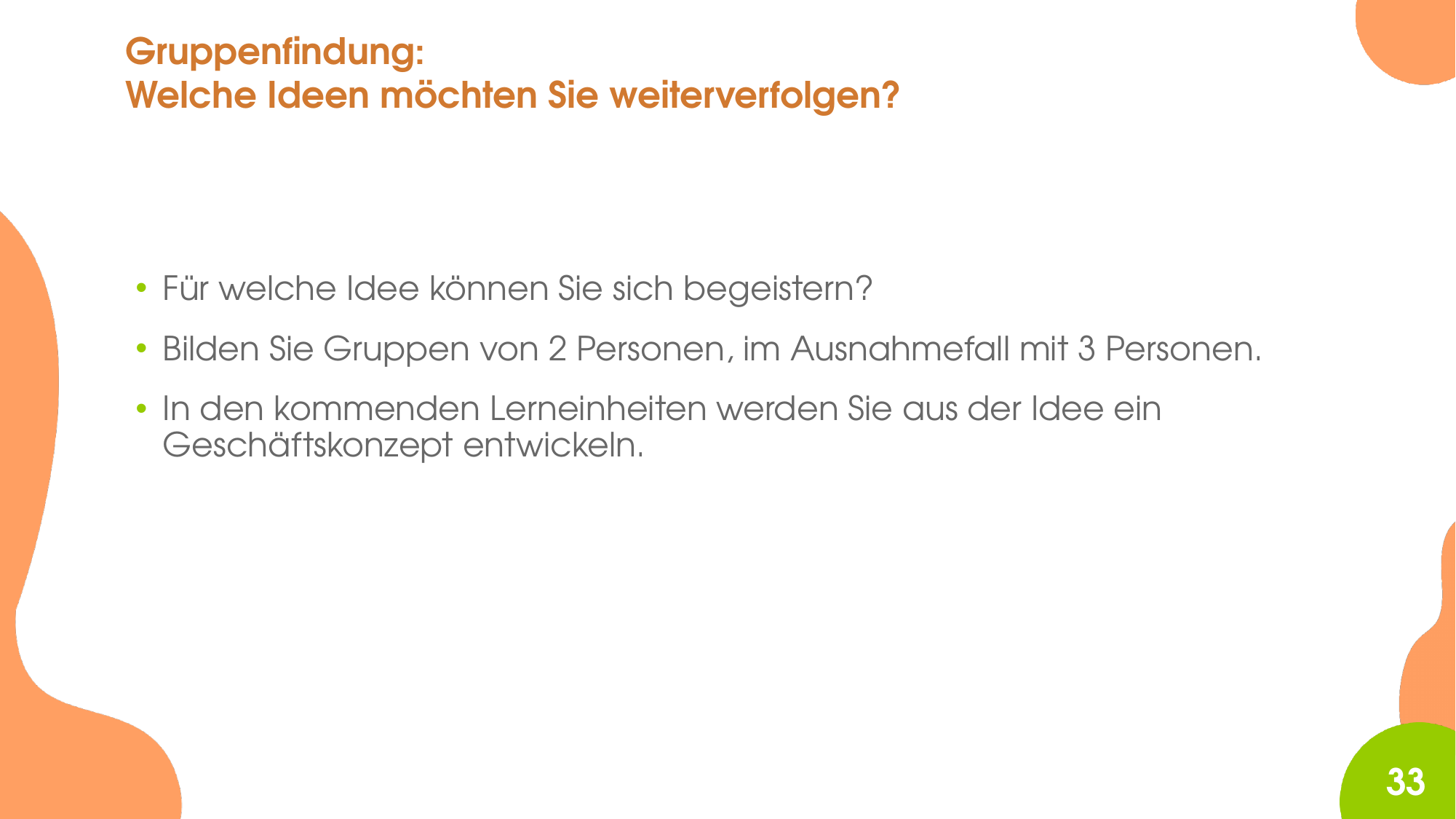

Gruppenfindung:
Welche Ideen möchten Sie weiterverfolgen?
Für welche Idee können Sie sich begeistern?
Bilden Sie Gruppen von 2 Personen, im Ausnahmefall mit 3 Personen.
In den kommenden Lerneinheiten werden Sie aus der Idee ein Geschäftskonzept entwickeln.
33